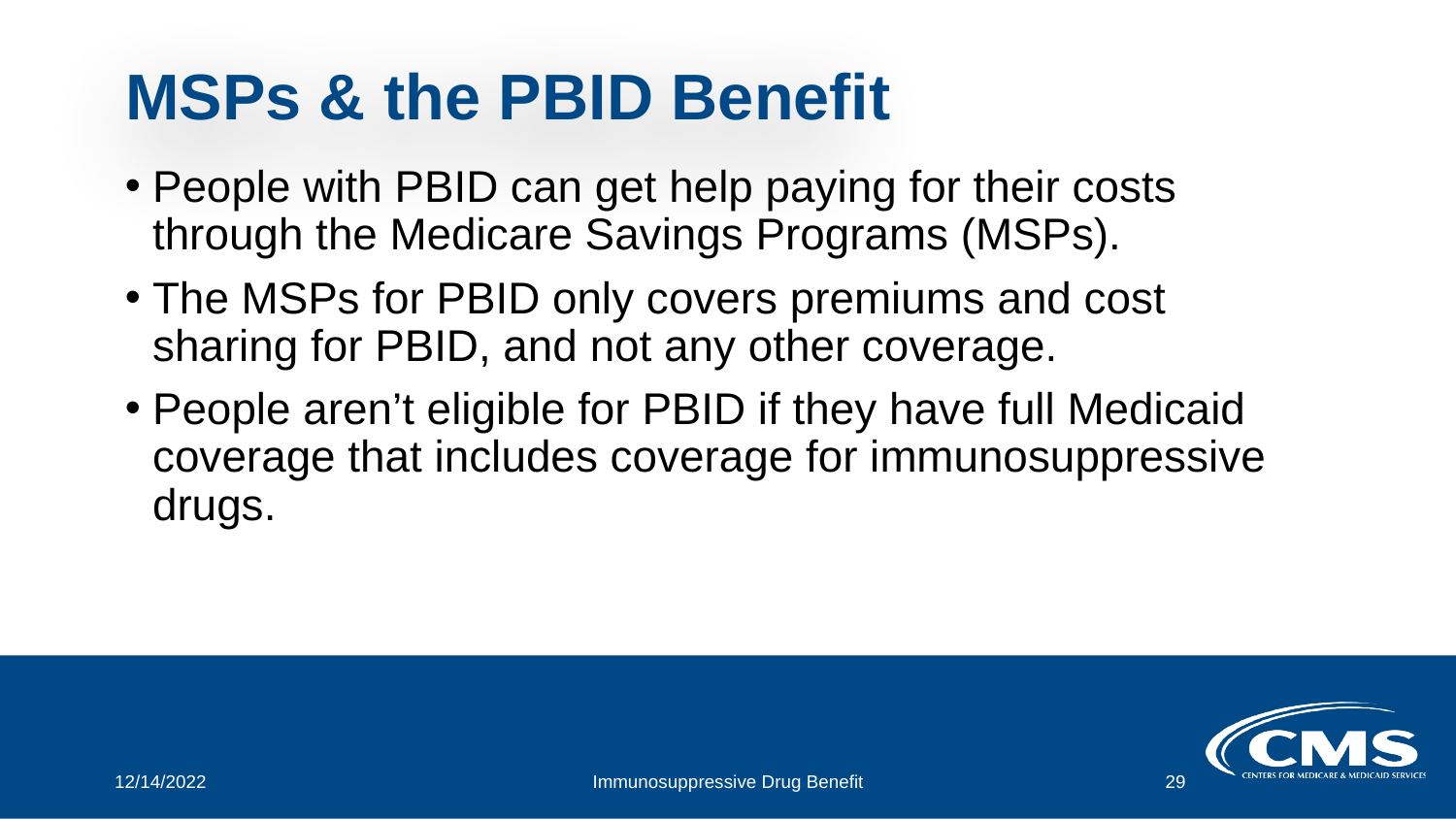

# MSPs & the PBID Benefit
People with PBID can get help paying for their costs through the Medicare Savings Programs (MSPs).
The MSPs for PBID only covers premiums and cost sharing for PBID, and not any other coverage.
People aren’t eligible for PBID if they have full Medicaid coverage that includes coverage for immunosuppressive drugs.

12/14/2022
Immunosuppressive Drug Benefit
29